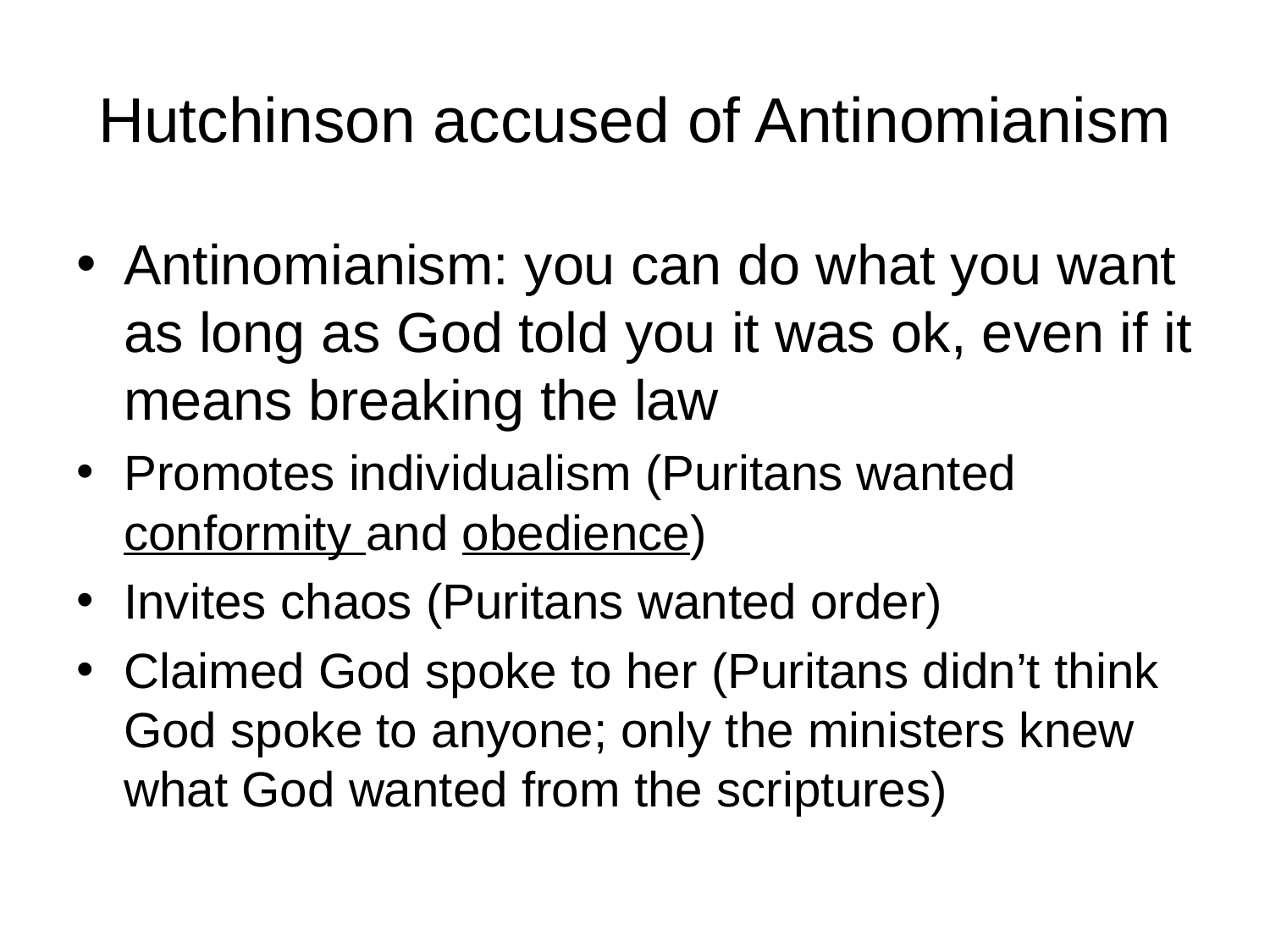

# Hutchinson accused of Antinomianism
Antinomianism: you can do what you want as long as God told you it was ok, even if it means breaking the law
Promotes individualism (Puritans wanted conformity and obedience)
Invites chaos (Puritans wanted order)
Claimed God spoke to her (Puritans didn’t think God spoke to anyone; only the ministers knew what God wanted from the scriptures)